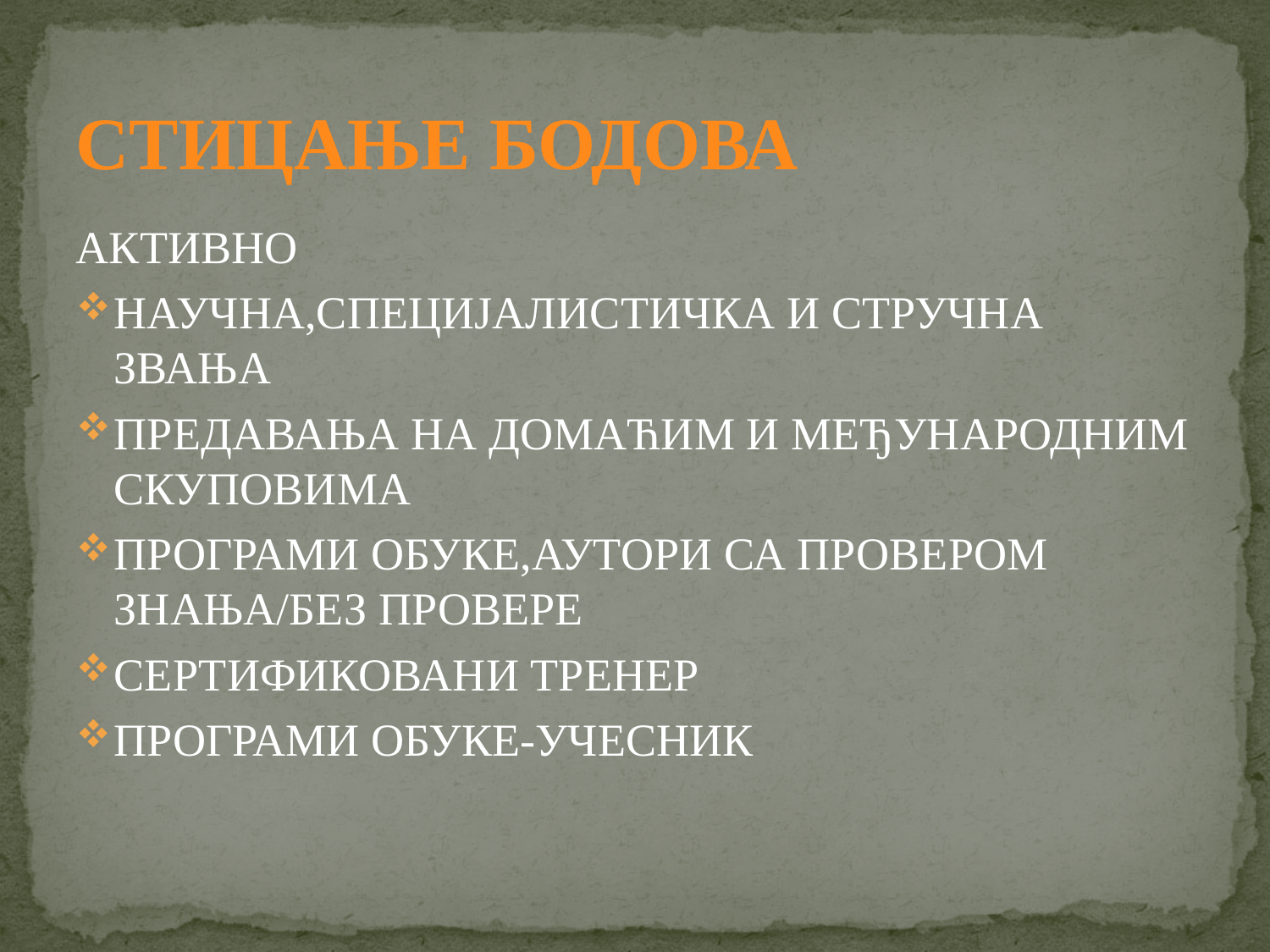

# СТИЦАЊЕ БОДОВА
АКТИВНО
НАУЧНА,СПЕЦИЈАЛИСТИЧКА И СТРУЧНА ЗВАЊА
ПРЕДАВАЊА НА ДОМАЋИМ И МЕЂУНАРОДНИМ СКУПОВИМА
ПРОГРАМИ ОБУКЕ,АУТОРИ СА ПРОВЕРОМ ЗНАЊА/БЕЗ ПРОВЕРЕ
СЕРТИФИКОВАНИ ТРЕНЕР
ПРОГРАМИ ОБУКЕ-УЧЕСНИК